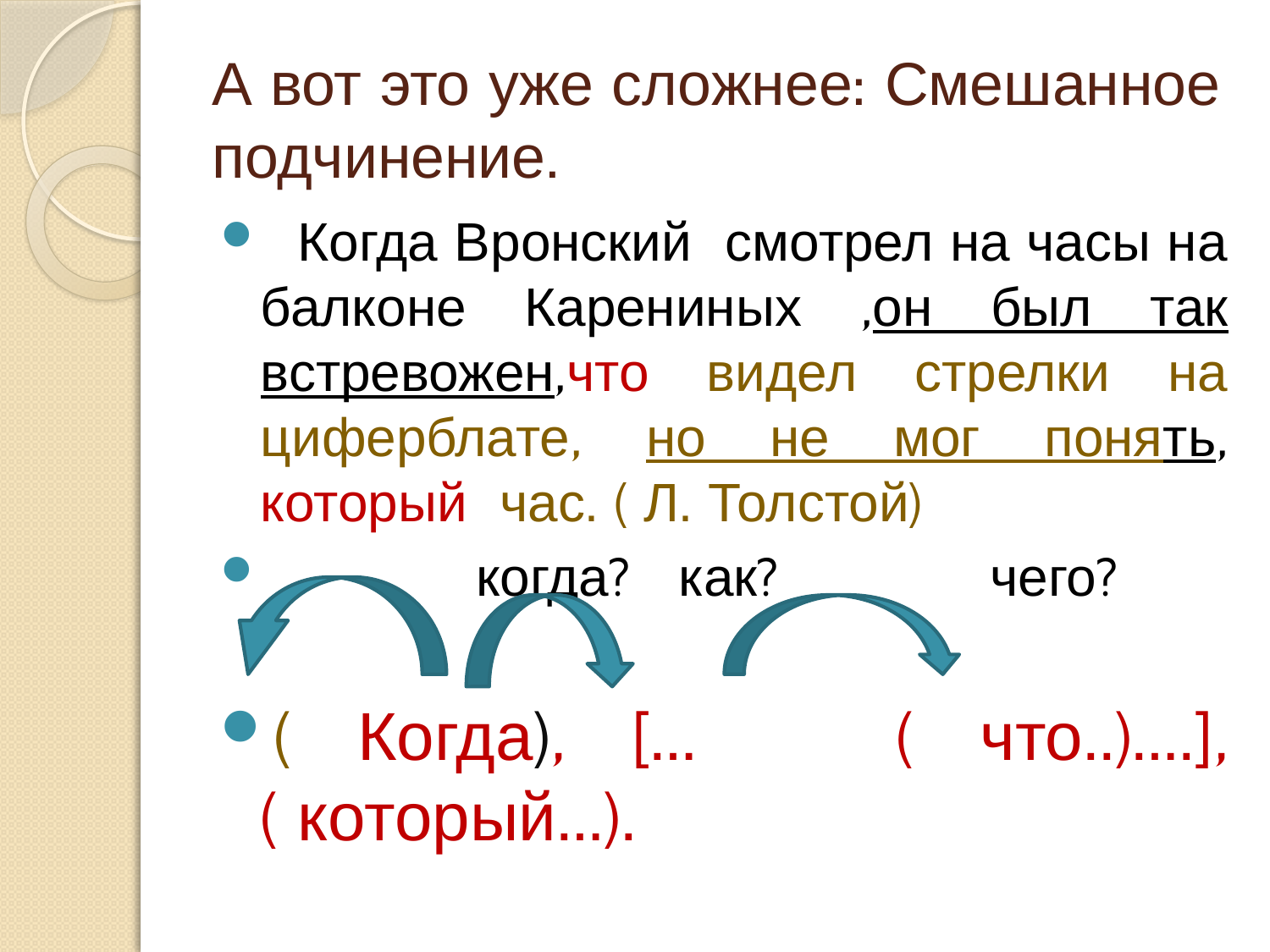

# А вот это уже сложнее: Смешанное подчинение.
  Когда Вронский  смотрел на часы на балконе Карениных ,он был так встревожен,что видел стрелки на циферблате, но не мог понять, который  час. ( Л. Толстой)
             когда?   как?             чего?

( Когда), […   ( что..)….], ( который…).